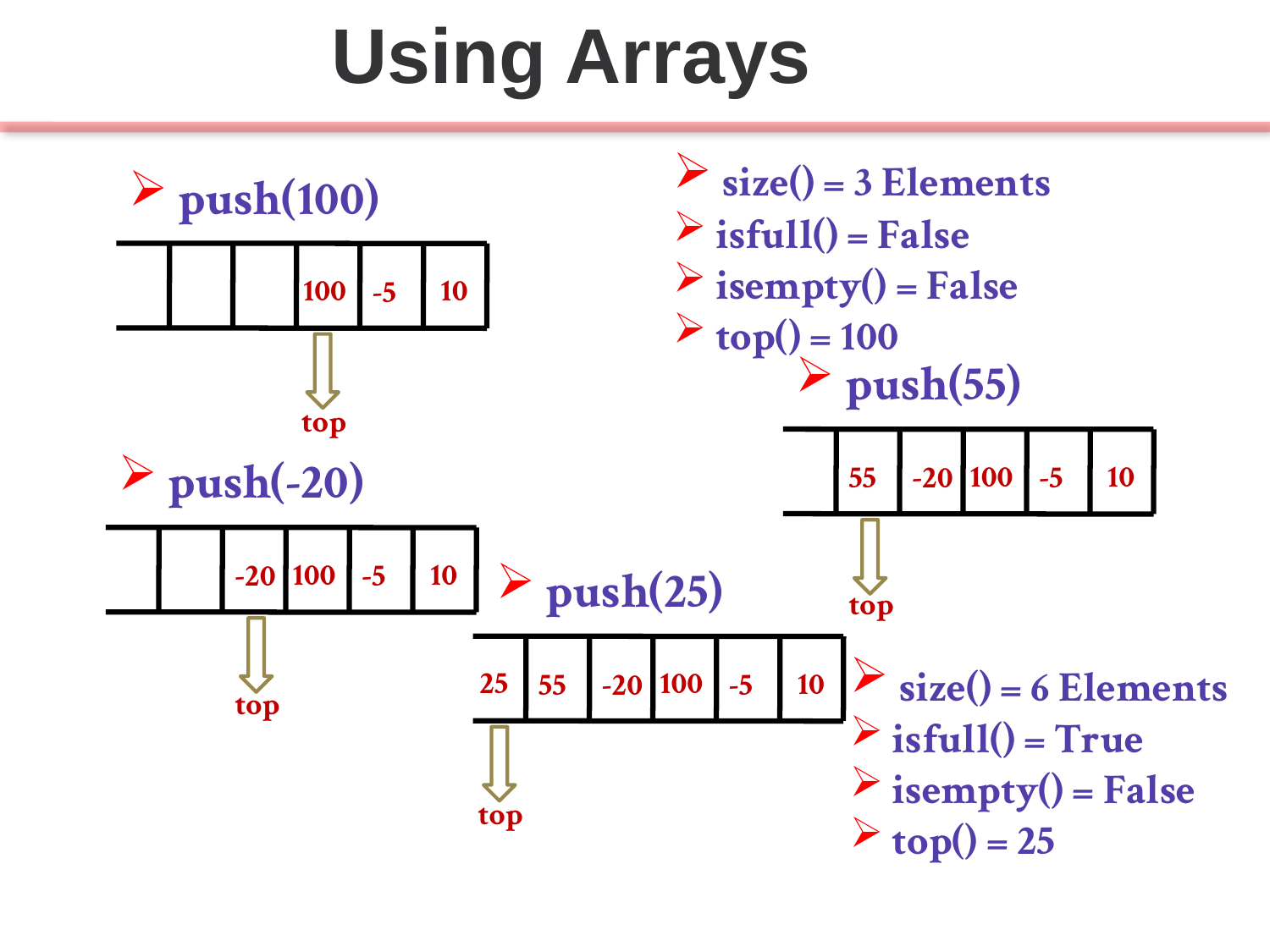

Using Arrays
 size() = 3 Elements
 isfull() = False
 isempty() = False
 top() = 100
 push(100)
100
10
-5

 push(55)
top
 push(-20)
100
10
55
-20
-5

100
10
-20
-5
 push(25)
top

 size() = 6 Elements
 isfull() = True
 isempty() = False
 top() = 25
100
25
10
55
-20
-5
top

top